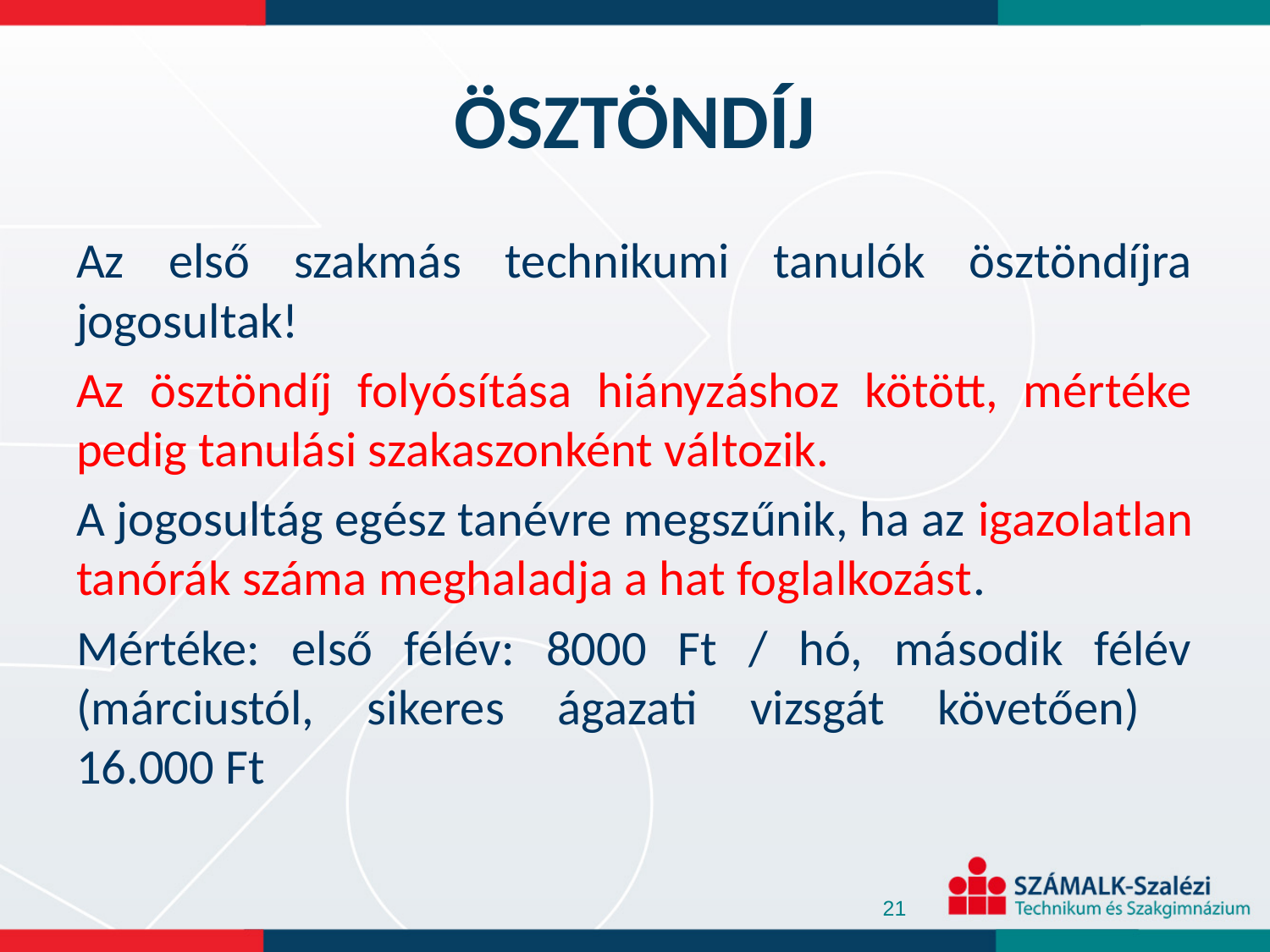

# Ösztöndíj
Az első szakmás technikumi tanulók ösztöndíjra jogosultak!
Az ösztöndíj folyósítása hiányzáshoz kötött, mértéke pedig tanulási szakaszonként változik.
A jogosultág egész tanévre megszűnik, ha az igazolatlan tanórák száma meghaladja a hat foglalkozást.
Mértéke: első félév: 8000 Ft / hó, második félév (márciustól, sikeres ágazati vizsgát követően)
16.000 Ft
21